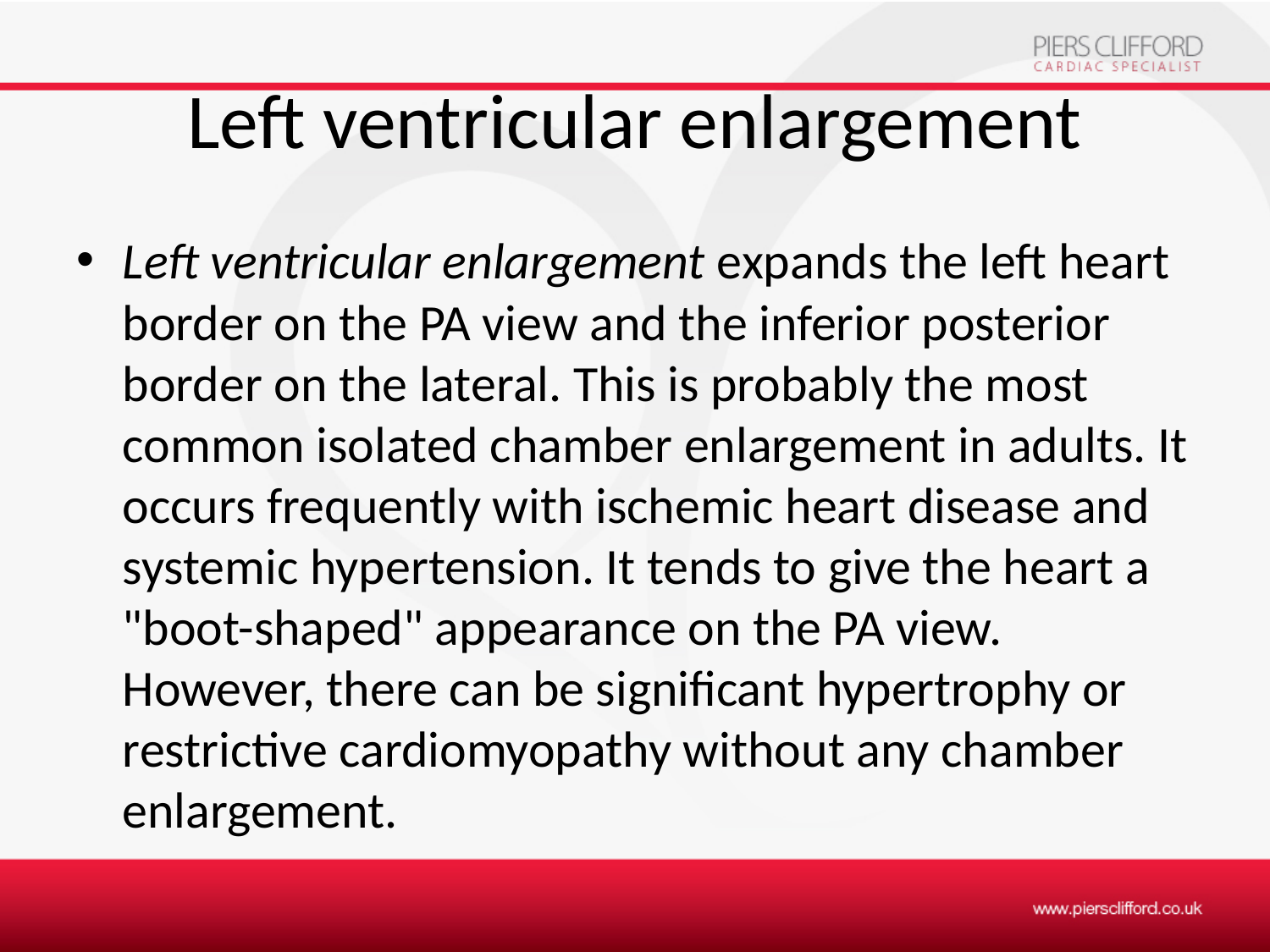

# Left ventricular enlargement
Left ventricular enlargement expands the left heart border on the PA view and the inferior posterior border on the lateral. This is probably the most common isolated chamber enlargement in adults. It occurs frequently with ischemic heart disease and systemic hypertension. It tends to give the heart a "boot-shaped" appearance on the PA view. However, there can be significant hypertrophy or restrictive cardiomyopathy without any chamber enlargement.